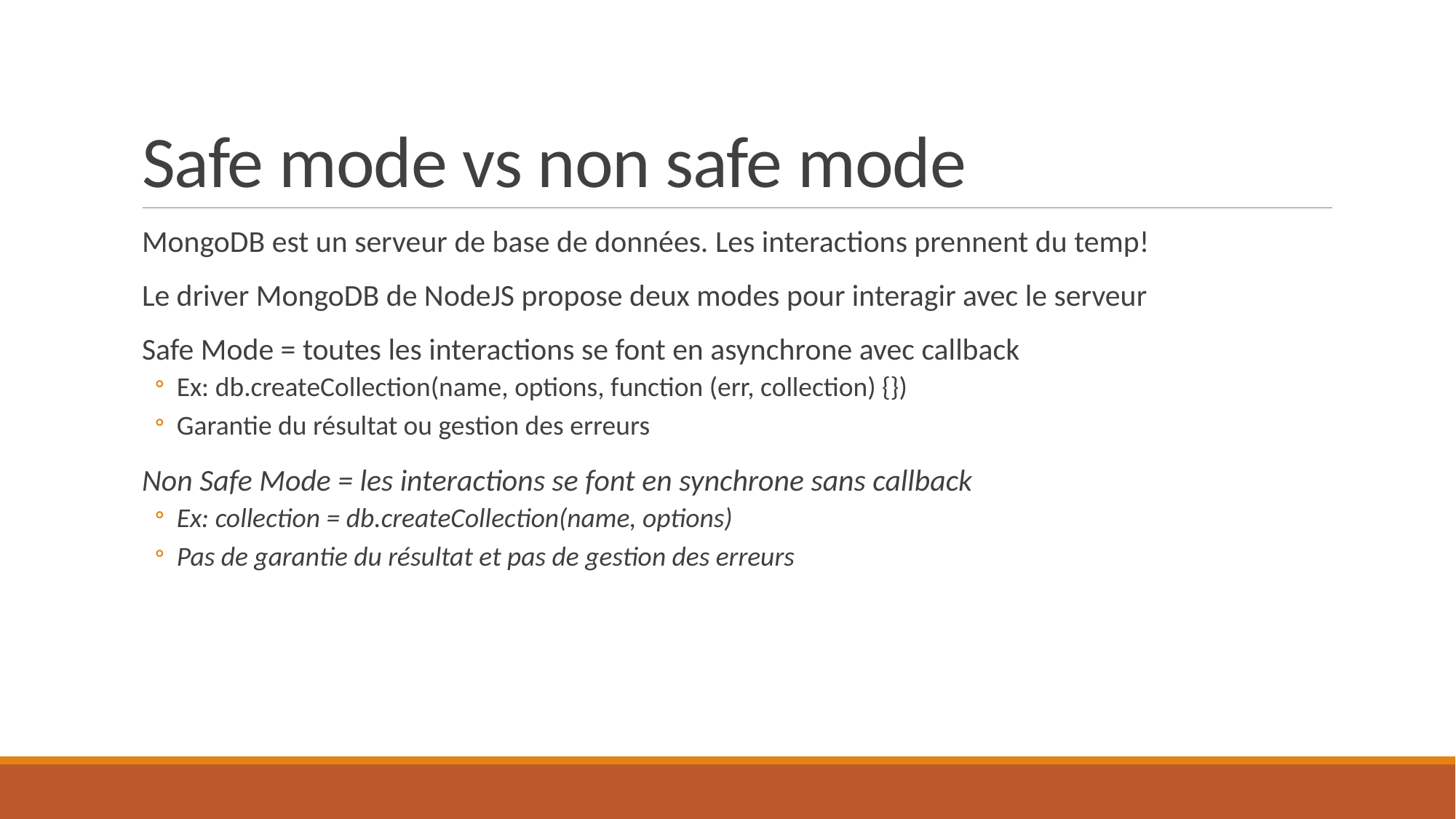

# Safe mode vs non safe mode
MongoDB est un serveur de base de données. Les interactions prennent du temp!
Le driver MongoDB de NodeJS propose deux modes pour interagir avec le serveur
Safe Mode = toutes les interactions se font en asynchrone avec callback
Ex: db.createCollection(name, options, function (err, collection) {})
Garantie du résultat ou gestion des erreurs
Non Safe Mode = les interactions se font en synchrone sans callback
Ex: collection = db.createCollection(name, options)
Pas de garantie du résultat et pas de gestion des erreurs